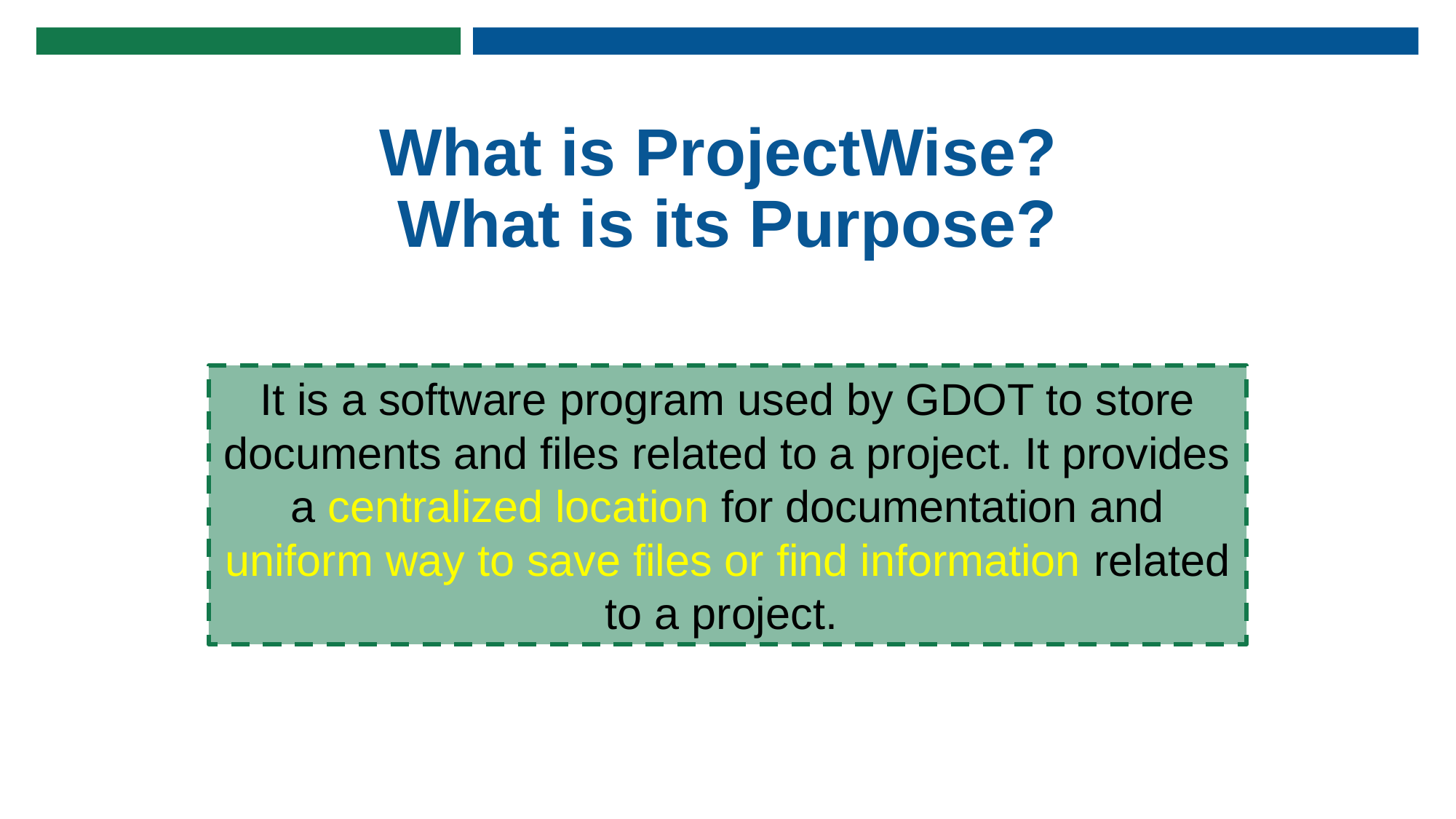

# What is ProjectWise? What is its Purpose?
It is a software program used by GDOT to store documents and files related to a project. It provides a centralized location for documentation and uniform way to save files or find information related to a project.